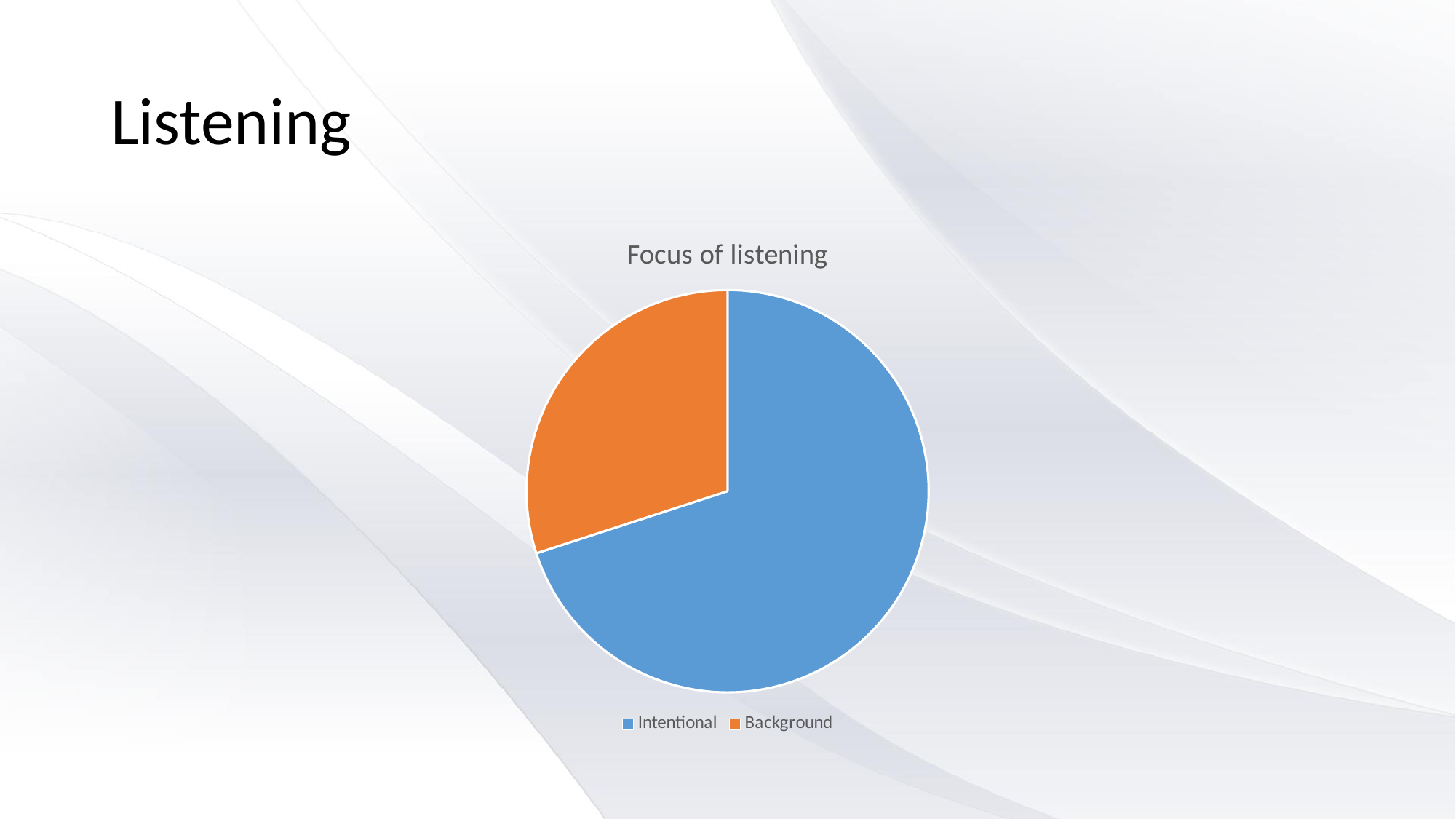

# Listening

### Chart:

| Category | Focus of listening |
|---|---|
| Intentional | 7.0 |
| Background | 3.0 |